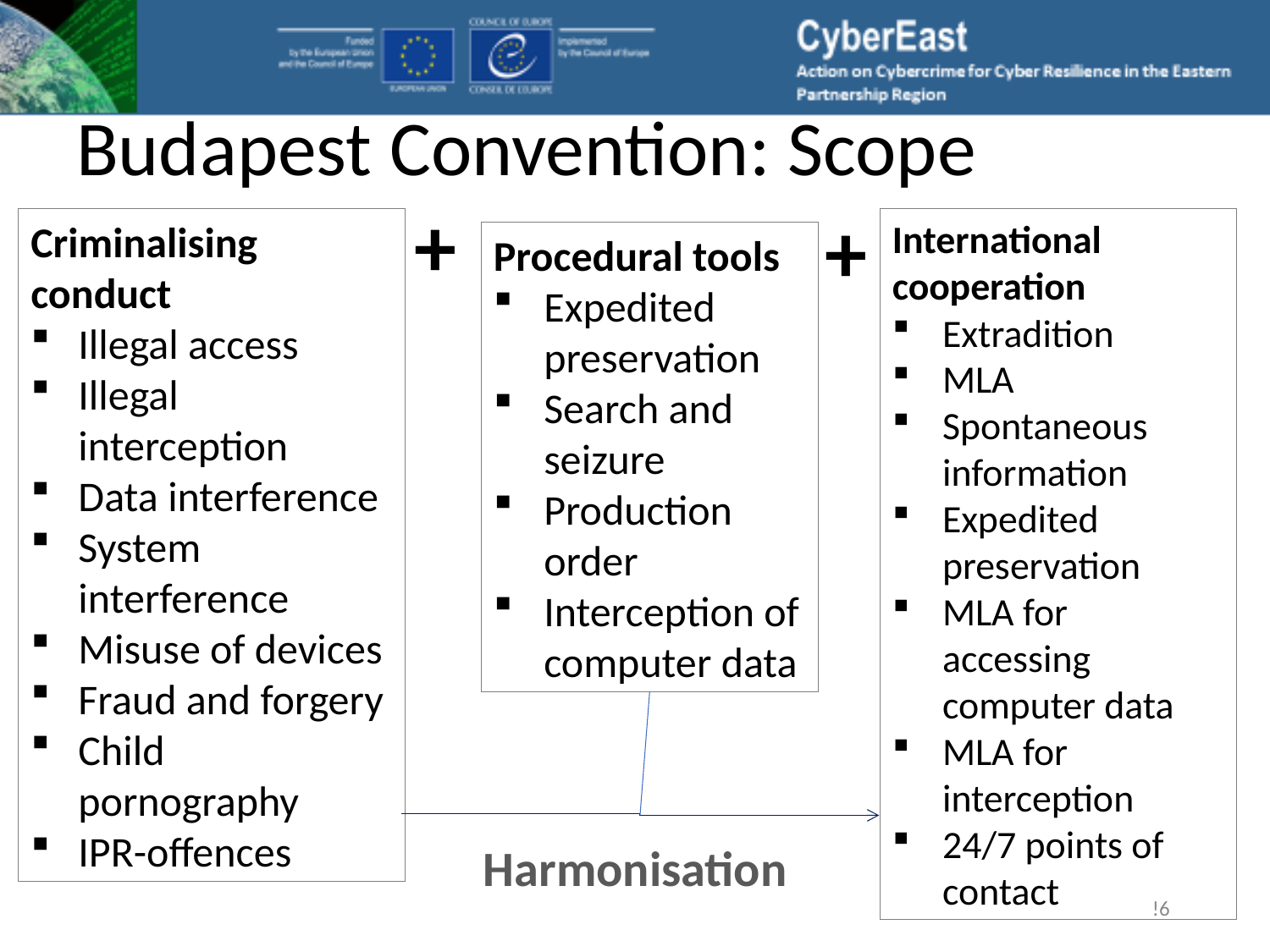

# Budapest Convention: Scope
+
+
Criminalising conduct
Illegal access
Illegal interception
Data interference
System interference
Misuse of devices
Fraud and forgery
Child pornography
IPR-offences
International cooperation
Extradition
MLA
Spontaneous information
Expedited preservation
MLA for accessing computer data
MLA for interception
24/7 points of contact
Procedural tools
Expedited preservation
Search and seizure
Production order
Interception of computer data
Harmonisation
!6